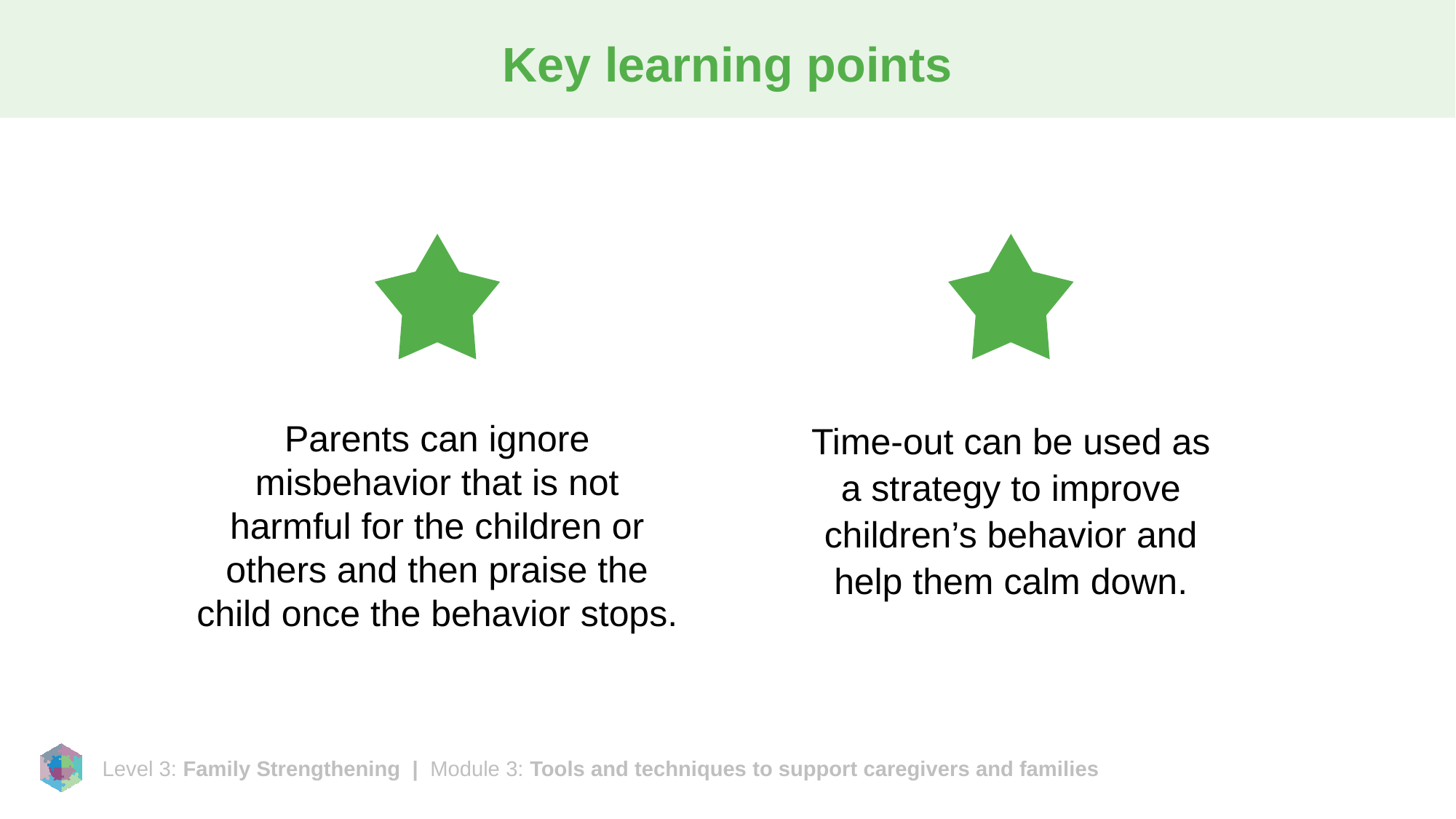

# Key learning points

Parents can ignore misbehavior that is not harmful for the children or others and then praise the child once the behavior stops.
Time-out can be used as a strategy to improve children’s behavior and help them calm down.